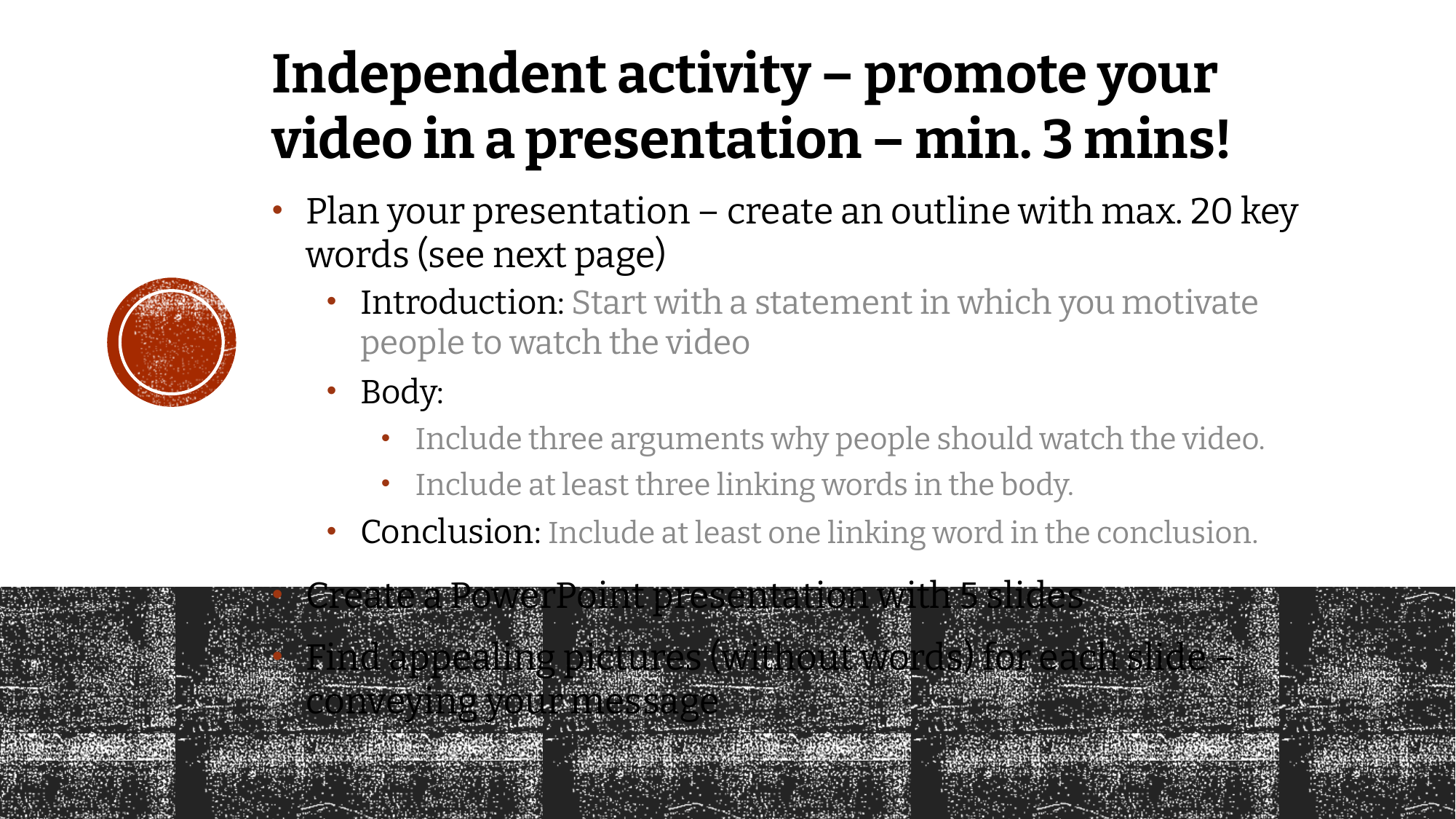

Independent activity – promote your video in a presentation – min. 3 mins!
Plan your presentation – create an outline with max. 20 key words (see next page)
Introduction: Start with a statement in which you motivate people to watch the video
Body:
Include three arguments why people should watch the video.
Include at least three linking words in the body.
Conclusion: Include at least one linking word in the conclusion.
Create a PowerPoint presentation with 5 slides
Find appealing pictures (without words) for each slide – conveying your message